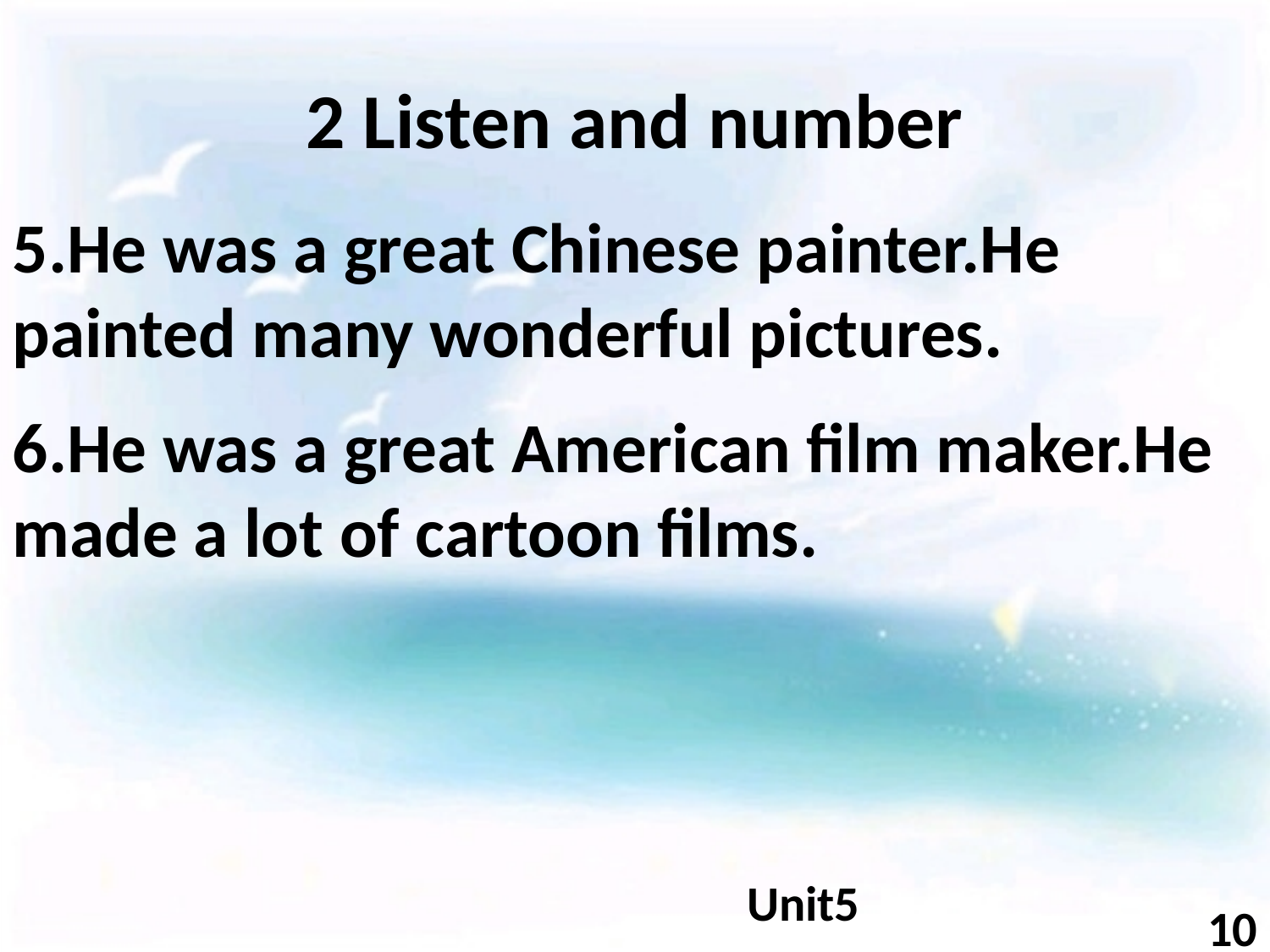

# 2 Listen and number
5.He was a great Chinese painter.He painted many wonderful pictures.
6.He was a great American film maker.He made a lot of cartoon films.
Unit5
10